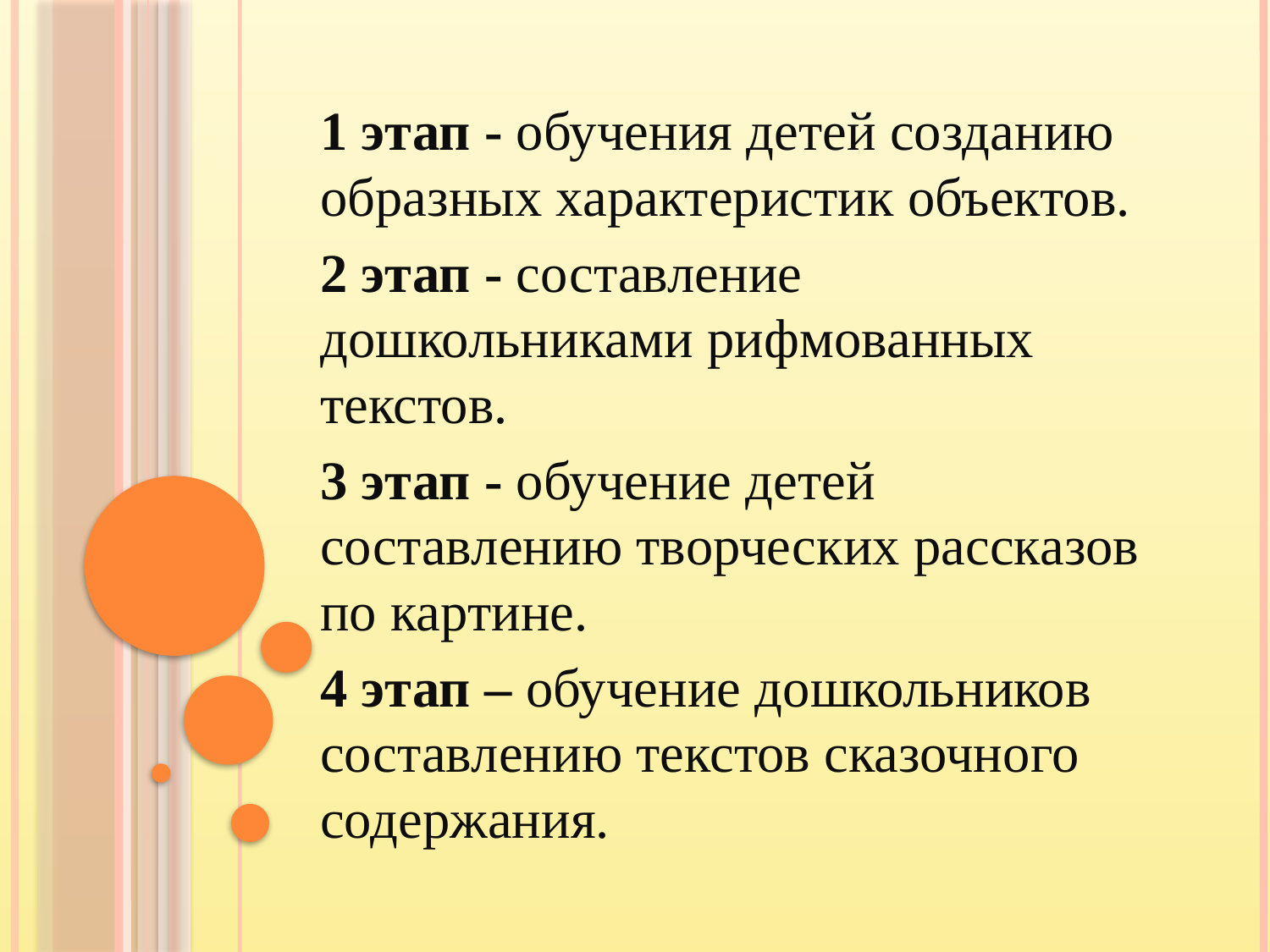

1 этап - обучения детей созданию образных характеристик объектов.
2 этап - составление дошкольниками рифмованных текстов.
3 этап - обучение детей составлению творческих рассказов по картине.
4 этап – обучение дошкольников составлению текстов сказочного содержания.

#